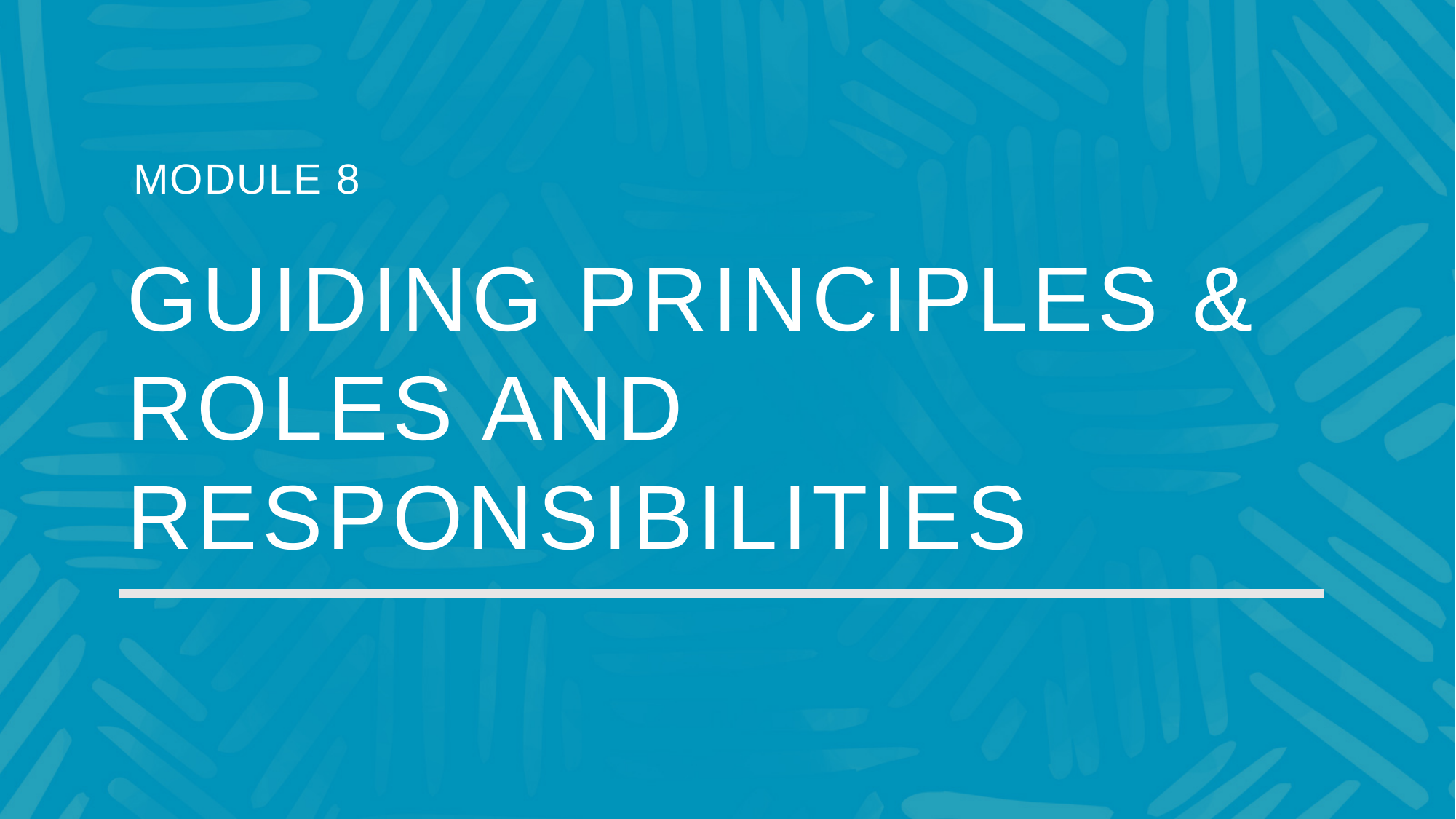

MODULE 8
# Guiding principles & roles and responsibilities